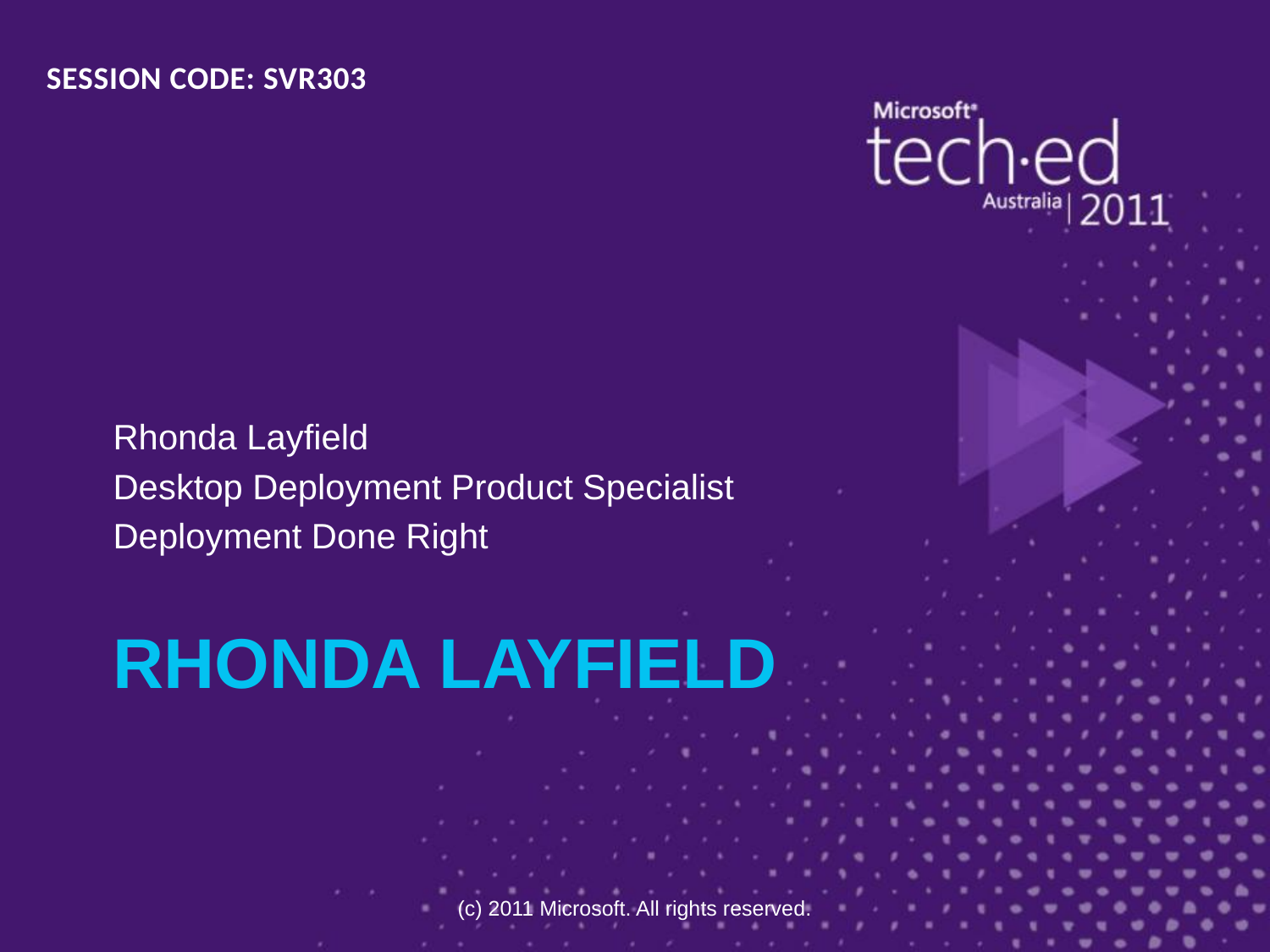

SESSION CODE: SVR303
Rhonda Layfield
Desktop Deployment Product Specialist
Deployment Done Right

# Rhonda Layfield
(c) 2011 Microsoft. All rights reserved.